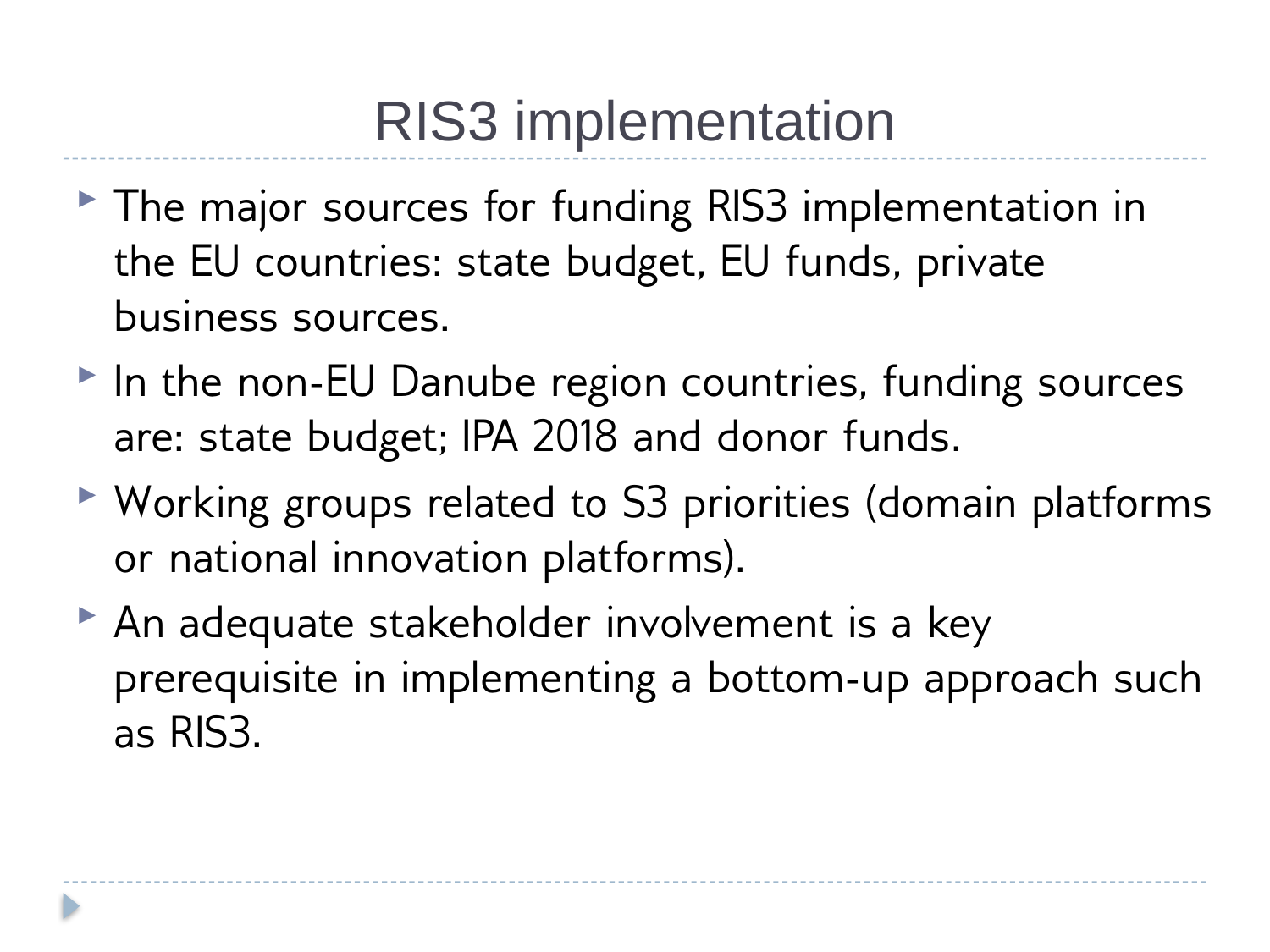

# RIS3 implementation
The major sources for funding RIS3 implementation in the EU countries: state budget, EU funds, private business sources.
In the non-EU Danube region countries, funding sources are: state budget; IPA 2018 and donor funds.
Working groups related to S3 priorities (domain platforms or national innovation platforms).
An adequate stakeholder involvement is a key prerequisite in implementing a bottom-up approach such as RIS3.